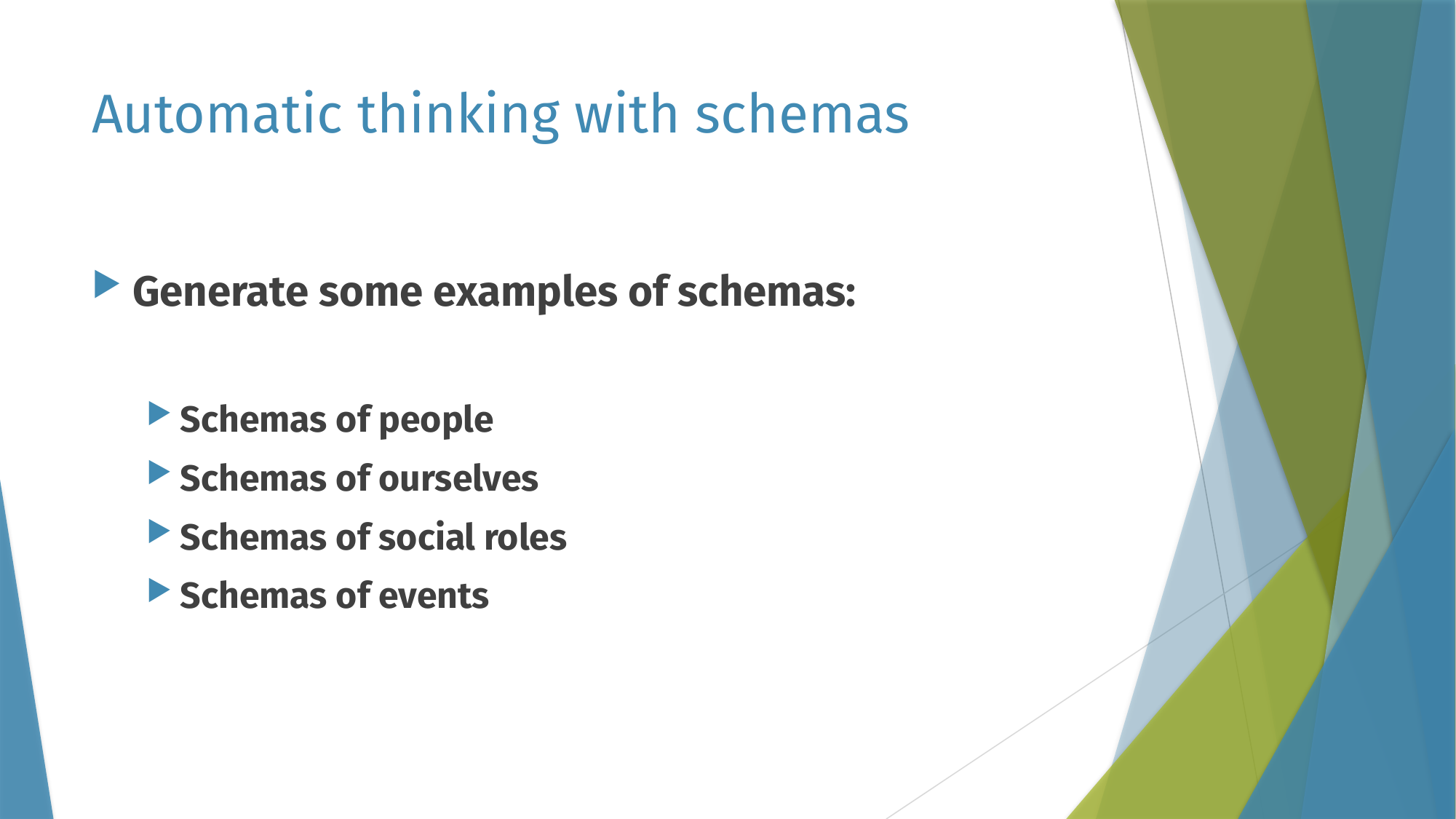

# Automatic thinking with schemas
Generate some examples of schemas:

Schemas of people
Schemas of ourselves
Schemas of social roles
Schemas of events